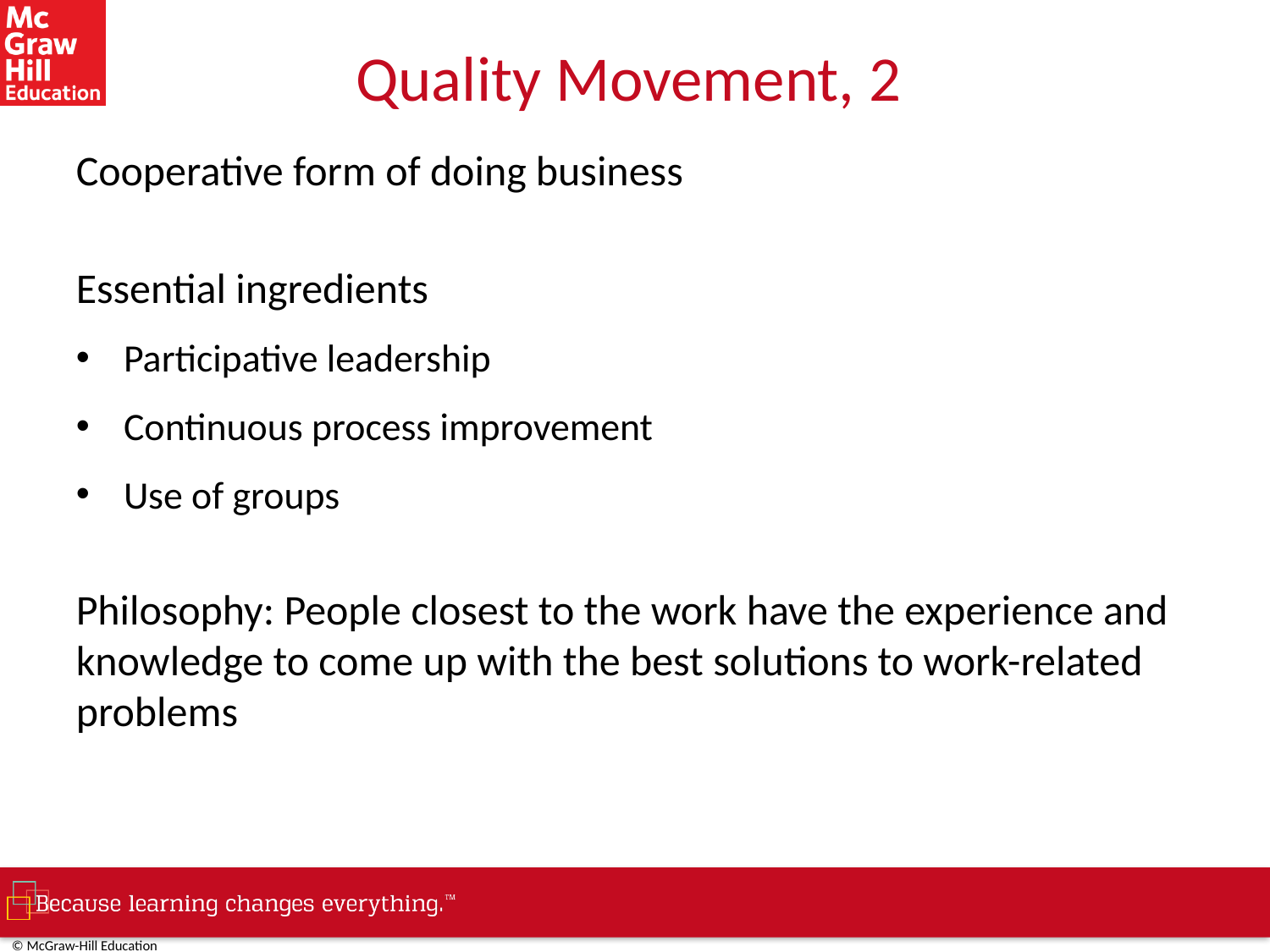

# Quality Movement, 2
Cooperative form of doing business

Essential ingredients
Participative leadership
Continuous process improvement
Use of groups

Philosophy: People closest to the work have the experience and knowledge to come up with the best solutions to work-related problems